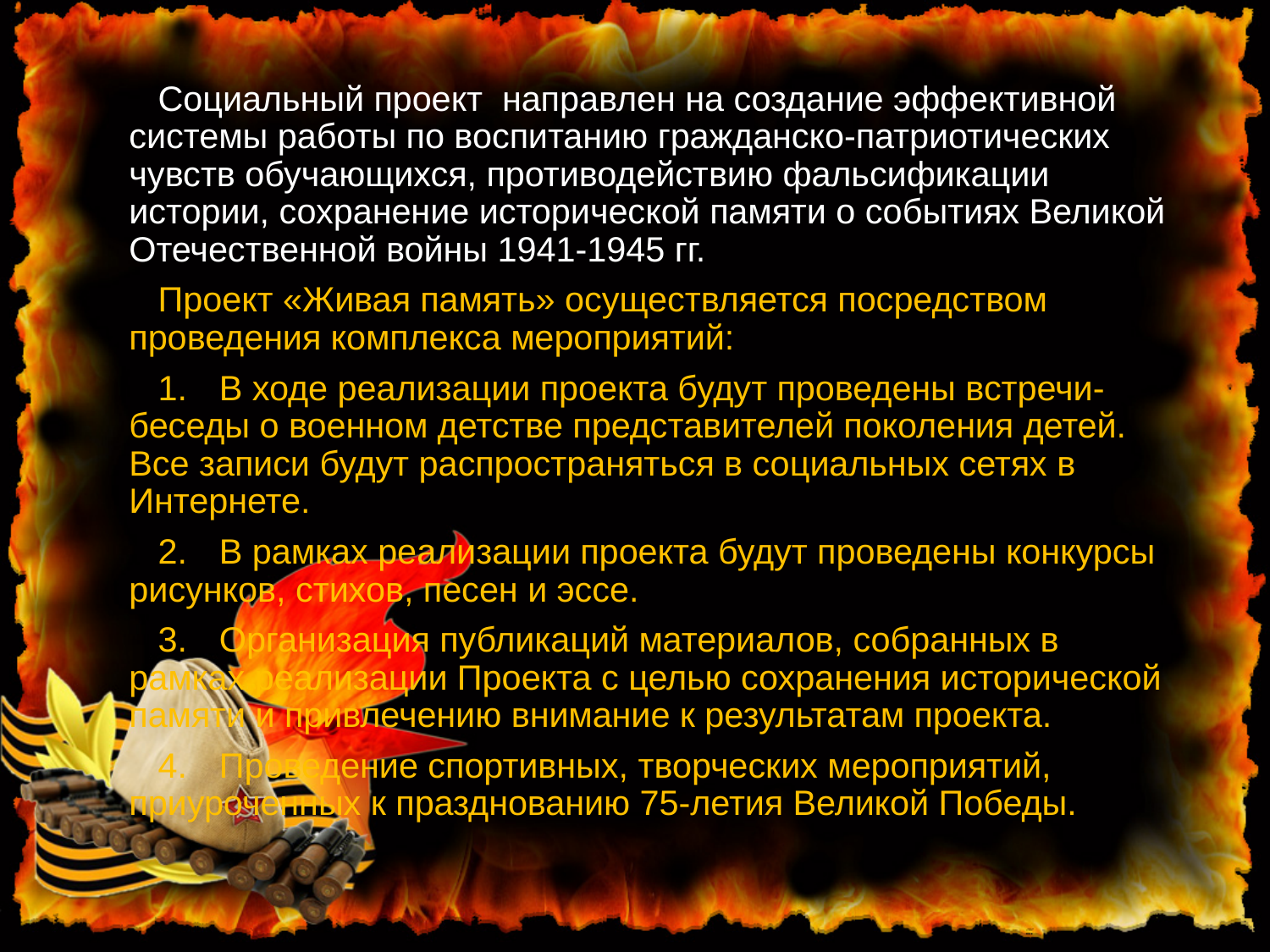

#
Социальный проект  направлен на создание эффективной системы работы по воспитанию гражданско-патриотических чувств обучающихся, противодействию фальсификации истории, сохранение исторической памяти о событиях Великой Отечественной войны 1941-1945 гг.
Проект «Живая память» осуществляется посредством проведения комплекса мероприятий:
1.	В ходе реализации проекта будут проведены встречи-беседы о военном детстве представителей поколения детей. Все записи будут распространяться в социальных сетях в Интернете.
2.	В рамках реализации проекта будут проведены конкурсы рисунков, стихов, песен и эссе.
3.	Организация публикаций материалов, собранных в рамках реализации Проекта с целью сохранения исторической памяти и привлечению внимание к результатам проекта.
4.	Проведение спортивных, творческих мероприятий, приуроченных к празднованию 75-летия Великой Победы.